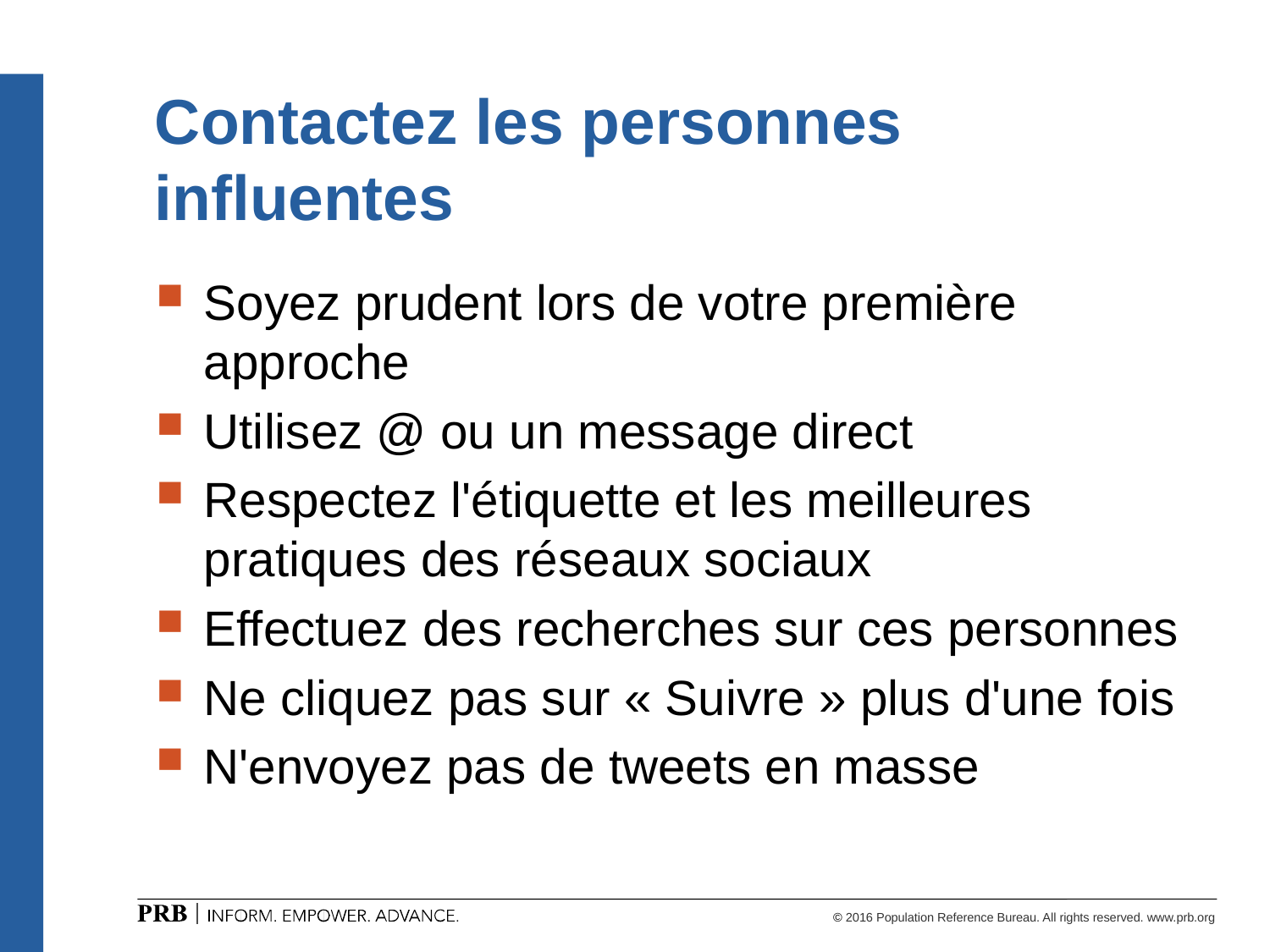

# Contactez les personnes influentes
Soyez prudent lors de votre première approche
Utilisez @ ou un message direct
Respectez l'étiquette et les meilleures pratiques des réseaux sociaux
Effectuez des recherches sur ces personnes
Ne cliquez pas sur « Suivre » plus d'une fois
N'envoyez pas de tweets en masse